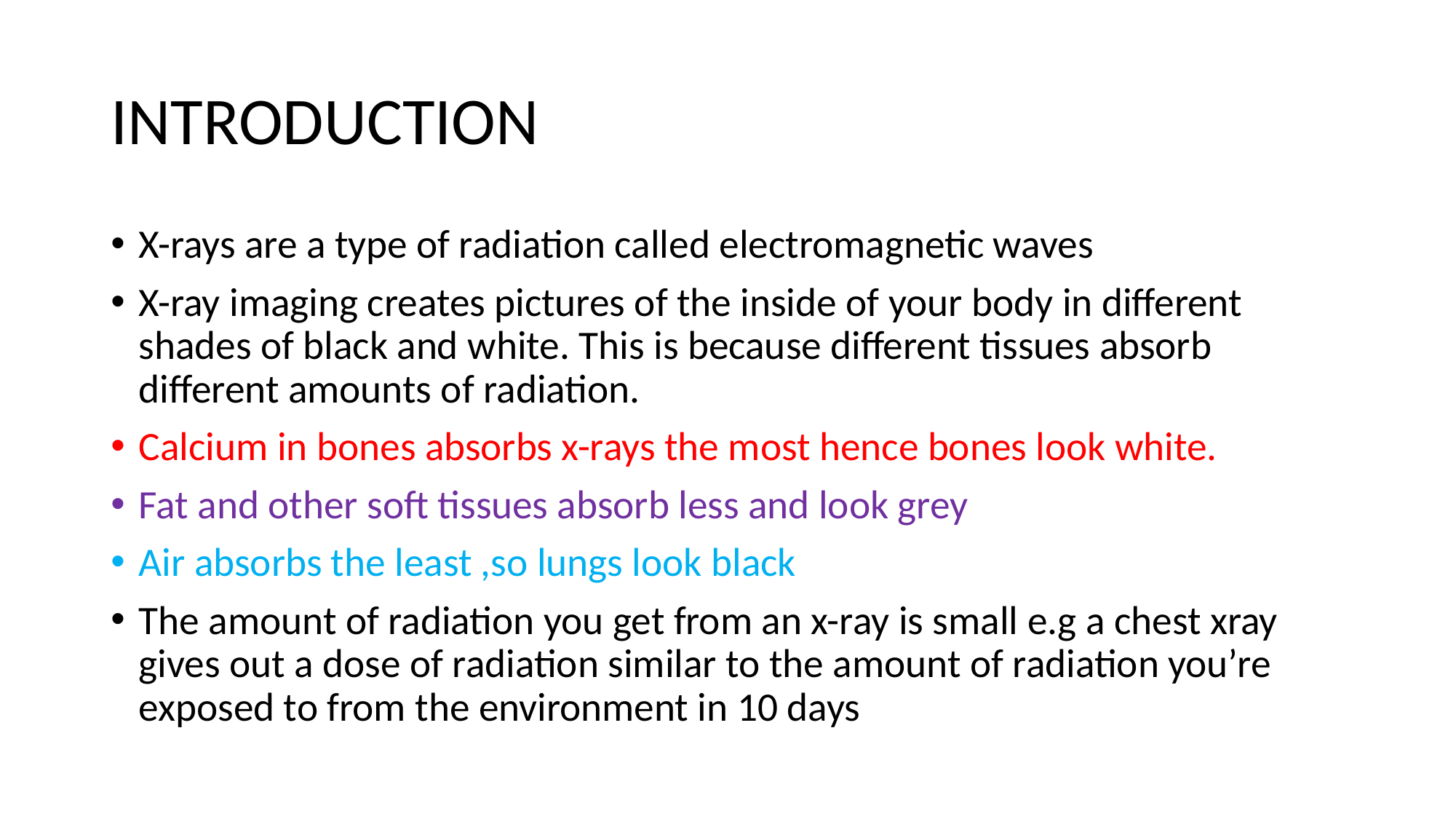

# INTRODUCTION
X-rays are a type of radiation called electromagnetic waves
X-ray imaging creates pictures of the inside of your body in different shades of black and white. This is because different tissues absorb different amounts of radiation.
Calcium in bones absorbs x-rays the most hence bones look white.
Fat and other soft tissues absorb less and look grey
Air absorbs the least ,so lungs look black
The amount of radiation you get from an x-ray is small e.g a chest xray gives out a dose of radiation similar to the amount of radiation you’re exposed to from the environment in 10 days